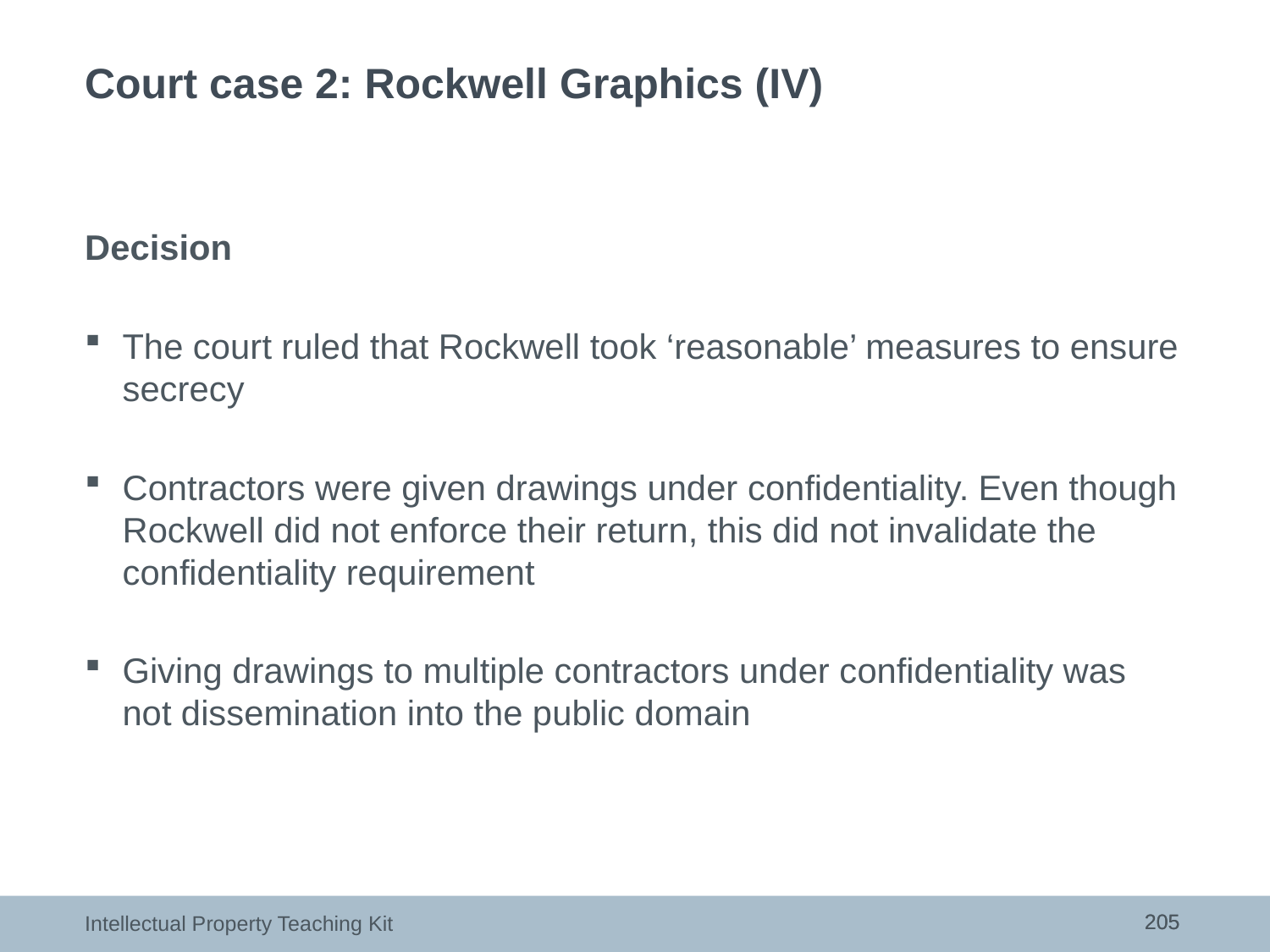

# Court case 2: Rockwell Graphics (IV)
Decision

The court ruled that Rockwell took ‘reasonable’ measures to ensure secrecy

Contractors were given drawings under confidentiality. Even though Rockwell did not enforce their return, this did not invalidate the confidentiality requirement

Giving drawings to multiple contractors under confidentiality was not dissemination into the public domain

205
205
Intellectual Property Teaching Kit